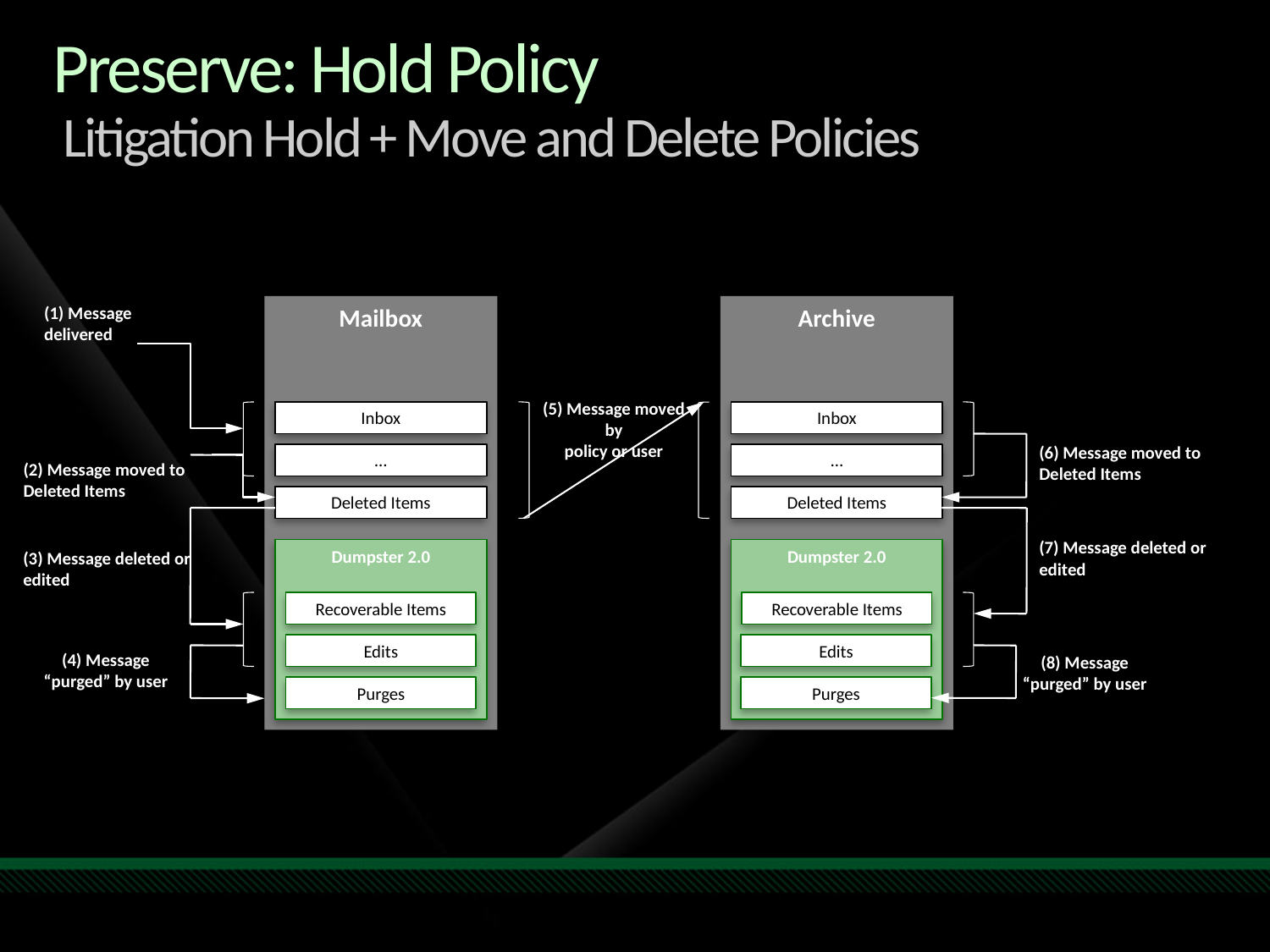

# Preserve: Hold Policy Litigation Hold + Move and Delete Policies
(1) Message delivered
Mailbox
Archive
 2-10 yrs of E-mail
 Size 10-30GB
 Online Only
 1-2 yrs of E-mail
 Size 2-10GB
 Online and Offline
(5) Message moved  by
policy or user

Inbox

Inbox

(6) Message moved to Deleted Items
…
…
(2) Message moved to Deleted Items
Deleted Items
Deleted Items
(7) Message deleted or edited
Dumpster 2.0
Dumpster 2.0
(3) Message deleted or edited

Recoverable Items
Recoverable Items

Edits
Edits
(4) Message “purged” by user
(8) Message “purged” by user
Purges
Purges